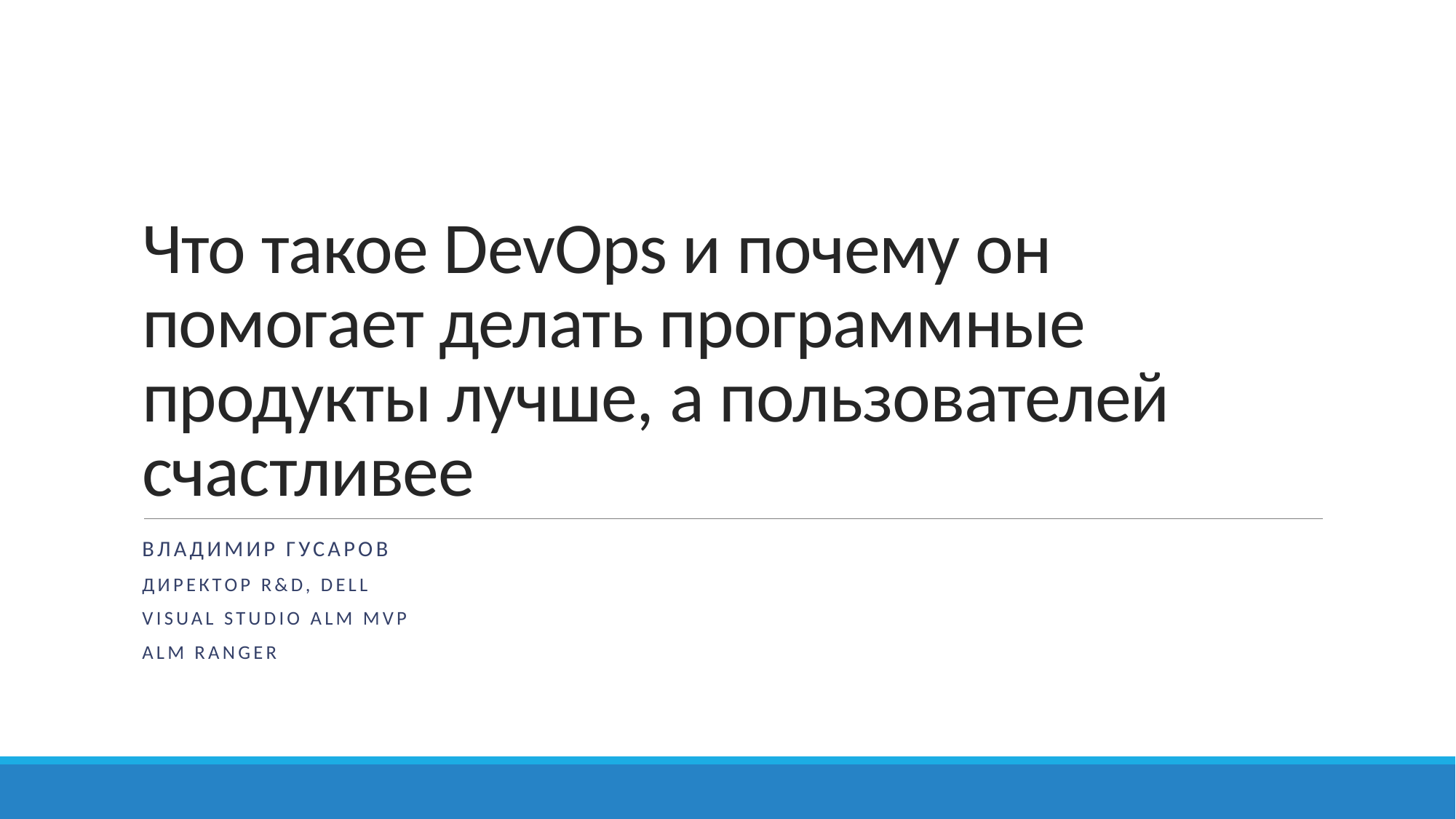

# Что такое DevOps и почему он помогает делать программные продукты лучше, а пользователей счастливее
Владимир Гусаров
Директор R&D, Dell
Visual Studio ALM MVP
ALM Ranger